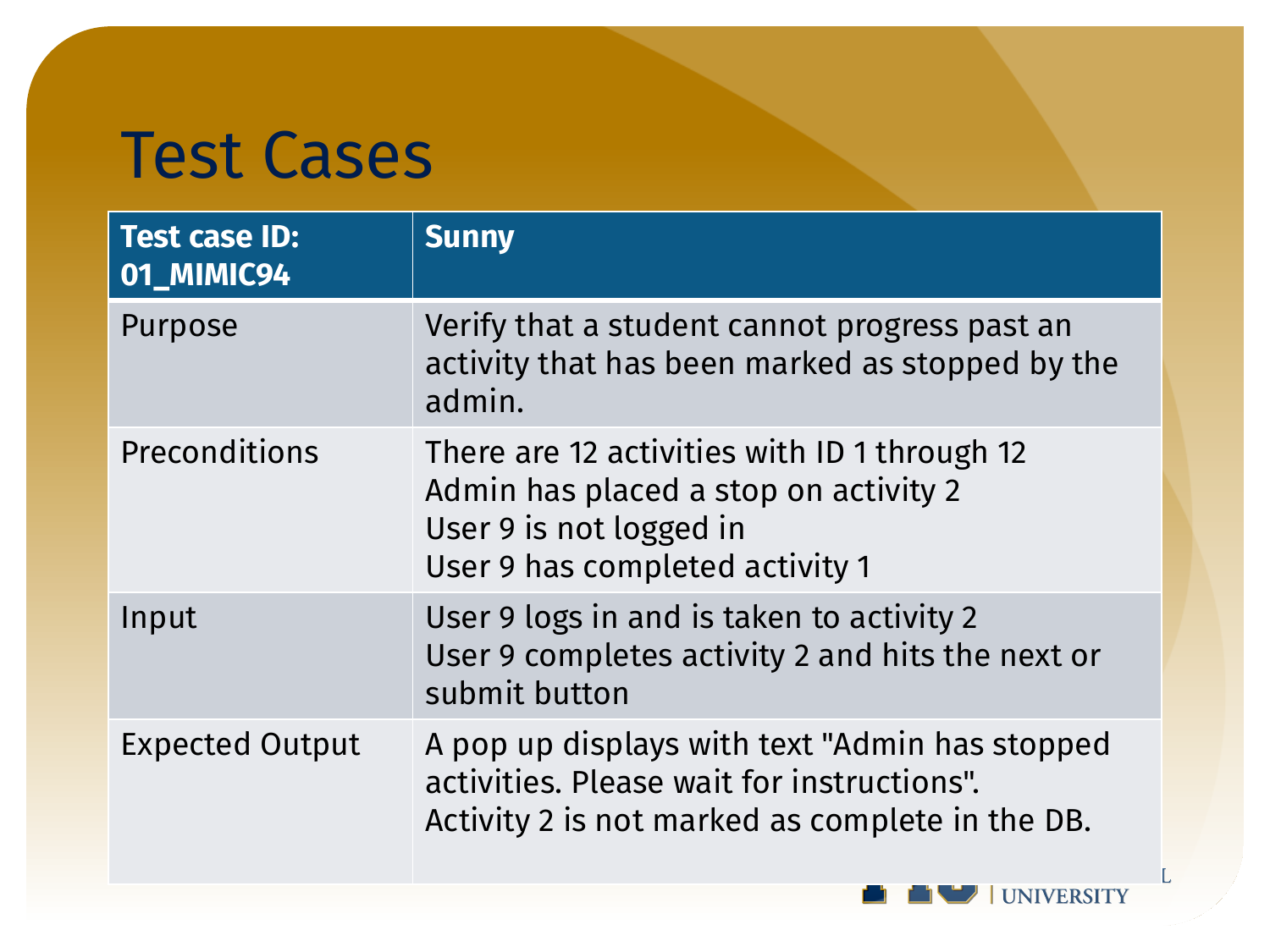

# Test Cases
| Test case ID: 01\_MIMIC94 | Sunny |
| --- | --- |
| Purpose | Verify that a student cannot progress past an activity that has been marked as stopped by the admin. |
| Preconditions | There are 12 activities with ID 1 through 12 Admin has placed a stop on activity 2 User 9 is not logged in User 9 has completed activity 1 |
| Input | User 9 logs in and is taken to activity 2 User 9 completes activity 2 and hits the next or submit button |
| Expected Output | A pop up displays with text "Admin has stopped activities. Please wait for instructions". Activity 2 is not marked as complete in the DB. |